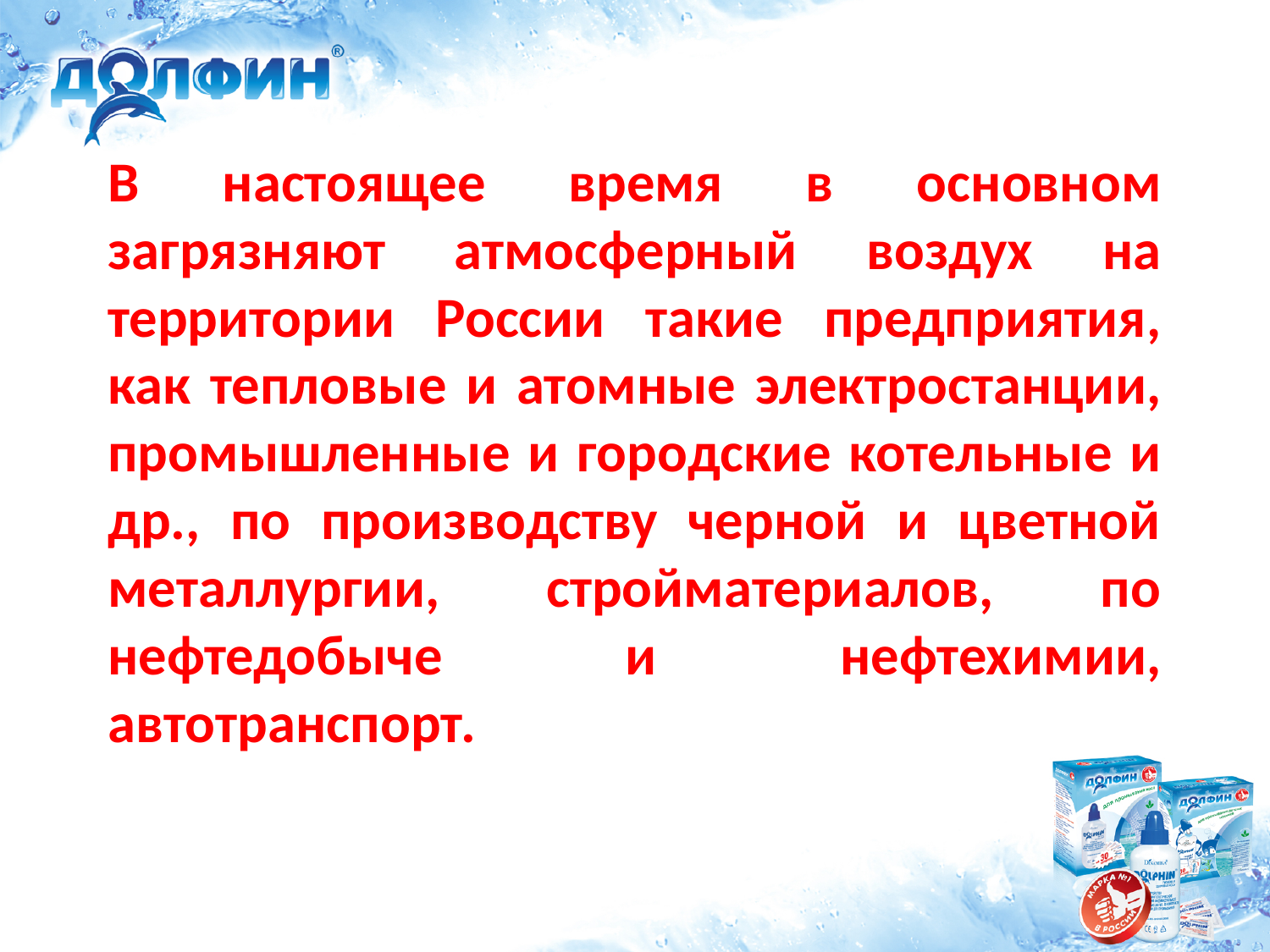

# В настоящее время в основном загрязняют атмосферный воздух на территории России такие предприятия, как тепловые и атомные электростанции, промышленные и городские котельные и др., по производству черной и цветной металлургии, стройматериалов, по нефтедобыче и нефтехимии, автотранспорт.